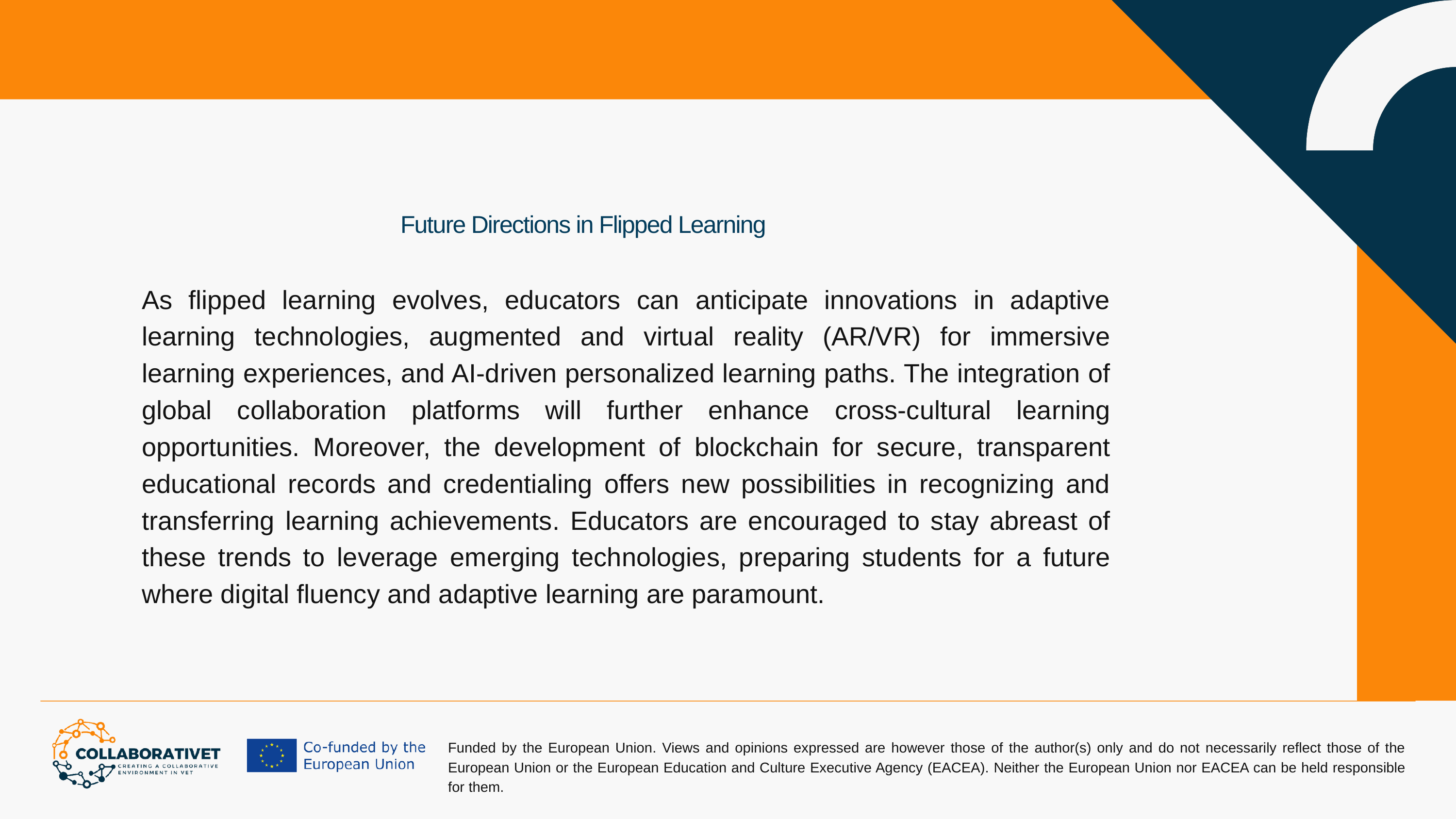

Future Directions in Flipped Learning
As flipped learning evolves, educators can anticipate innovations in adaptive learning technologies, augmented and virtual reality (AR/VR) for immersive learning experiences, and AI-driven personalized learning paths. The integration of global collaboration platforms will further enhance cross-cultural learning opportunities. Moreover, the development of blockchain for secure, transparent educational records and credentialing offers new possibilities in recognizing and transferring learning achievements. Educators are encouraged to stay abreast of these trends to leverage emerging technologies, preparing students for a future where digital fluency and adaptive learning are paramount.

Funded by the European Union. Views and opinions expressed are however those of the author(s) only and do not necessarily reflect those of the European Union or the European Education and Culture Executive Agency (EACEA). Neither the European Union nor EACEA can be held responsible for them.